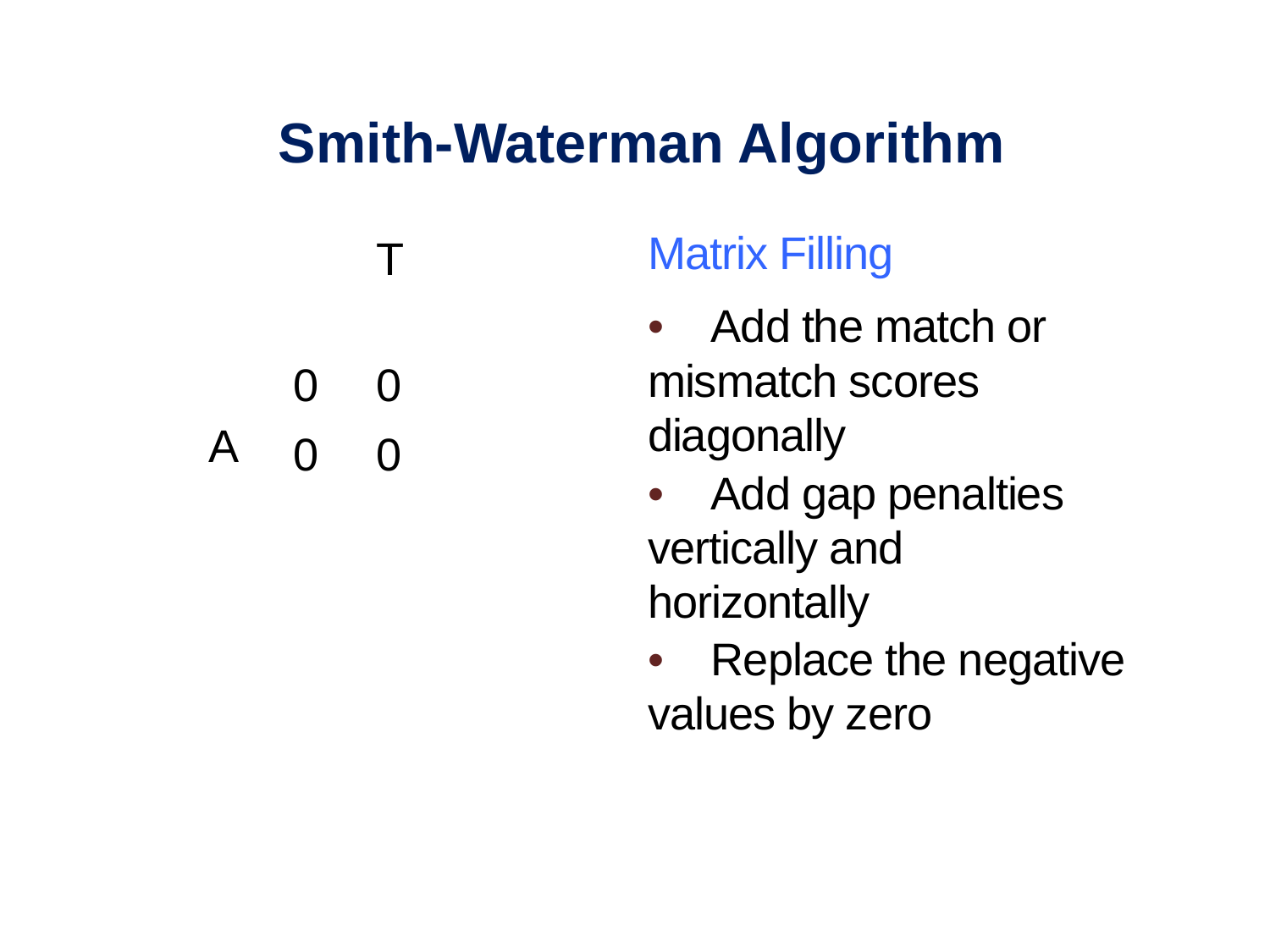

Smith-Waterman Algorithm
Matrix Filling
•    Add the match or mismatch scores diagonally
•    Add gap penalties vertically and horizontally
•    Replace the negative values by zero
|  |  | T |
| --- | --- | --- |
|  | 0 | 0 |
| A | 0 | 0 |